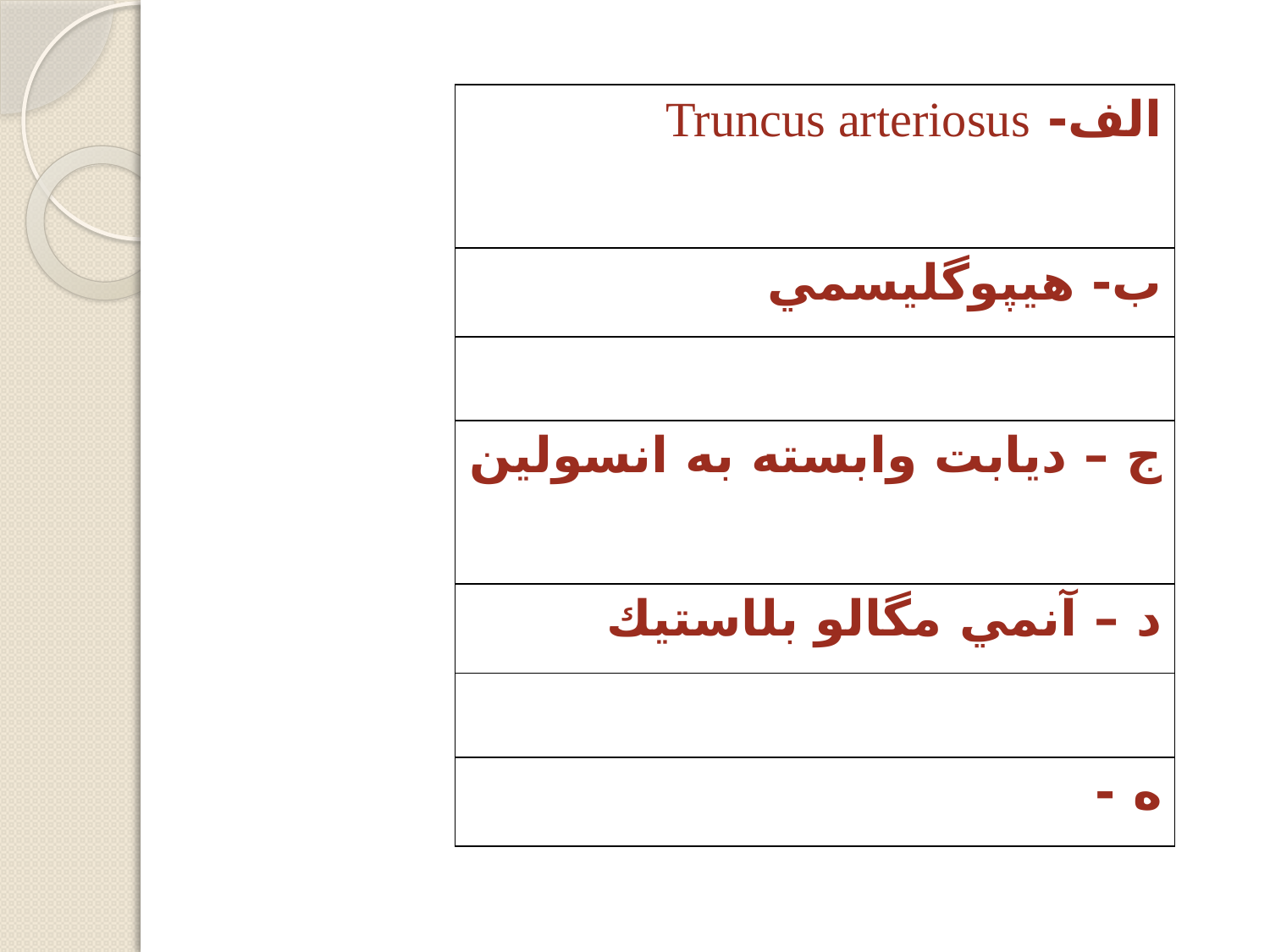

| الف- Truncus arteriosus |
| --- |
| ب- هيپوگليسمي |
|  |
| ج – ديابت وابسته به انسولين |
| د – آنمي مگالو بلاستيك |
|  |
| ه - |